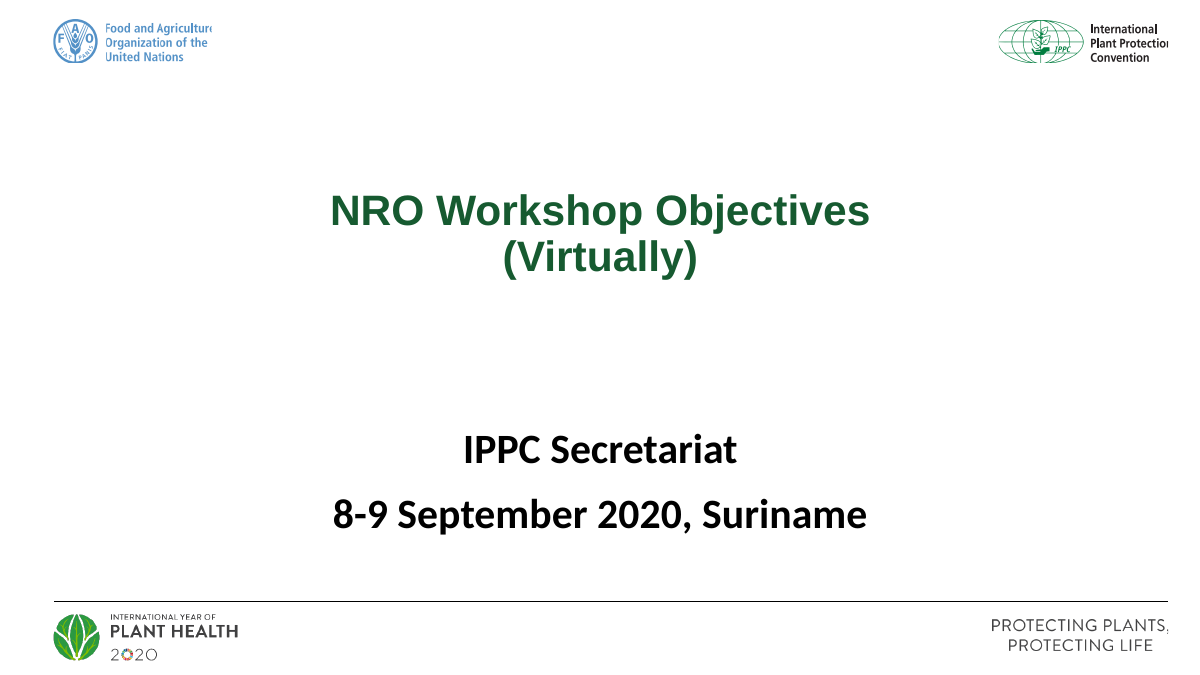

NRO Workshop Objectives
(Virtually)

IPPC Secretariat
8-9 September 2020, Suriname